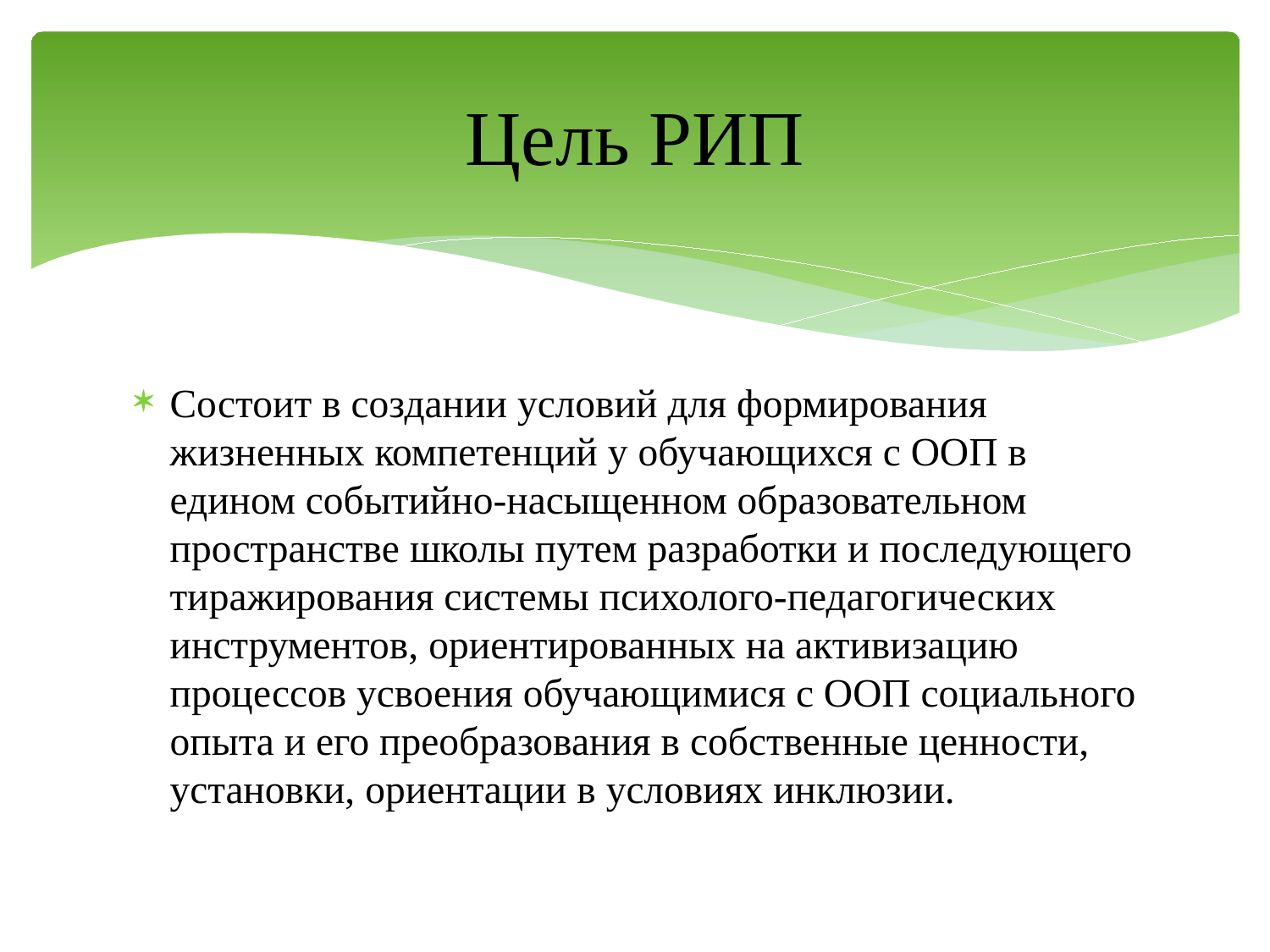

# Цель РИП
Состоит в создании условий для формирования жизненных компетенций у обучающихся с ООП в едином событийно-насыщенном образовательном пространстве школы путем разработки и последующего тиражирования системы психолого-педагогических инструментов, ориентированных на активизацию процессов усвоения обучающимися с ООП социального опыта и его преобразования в собственные ценности, установки, ориентации в условиях инклюзии.